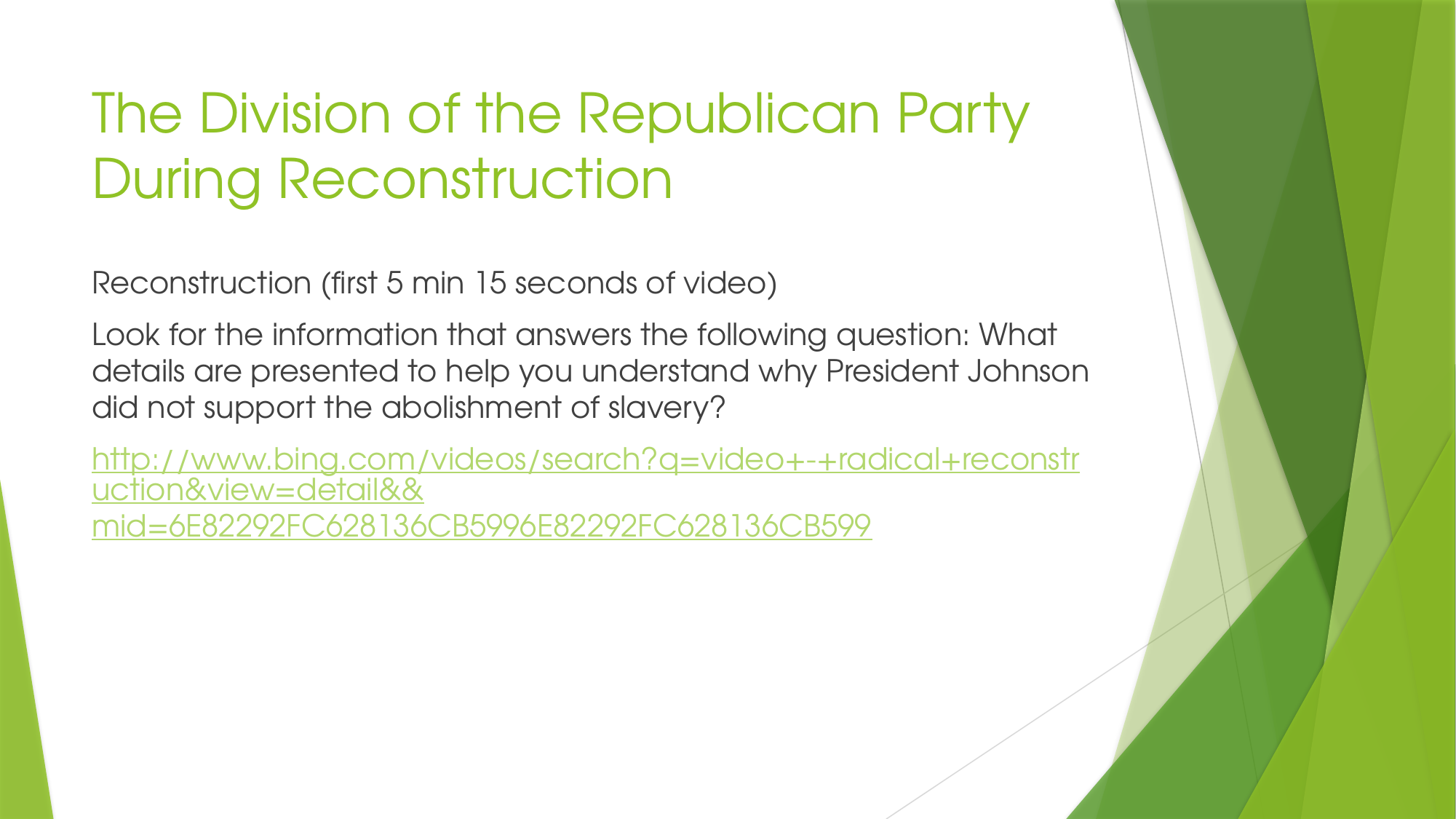

# The Division of the Republican Party During Reconstruction
Reconstruction (first 5 min 15 seconds of video)
Look for the information that answers the following question: What details are presented to help you understand why President Johnson did not support the abolishment of slavery?
http://www.bing.com/videos/search?q=video+-+radical+reconstruction&view=detail&&mid=6E82292FC628136CB5996E82292FC628136CB599